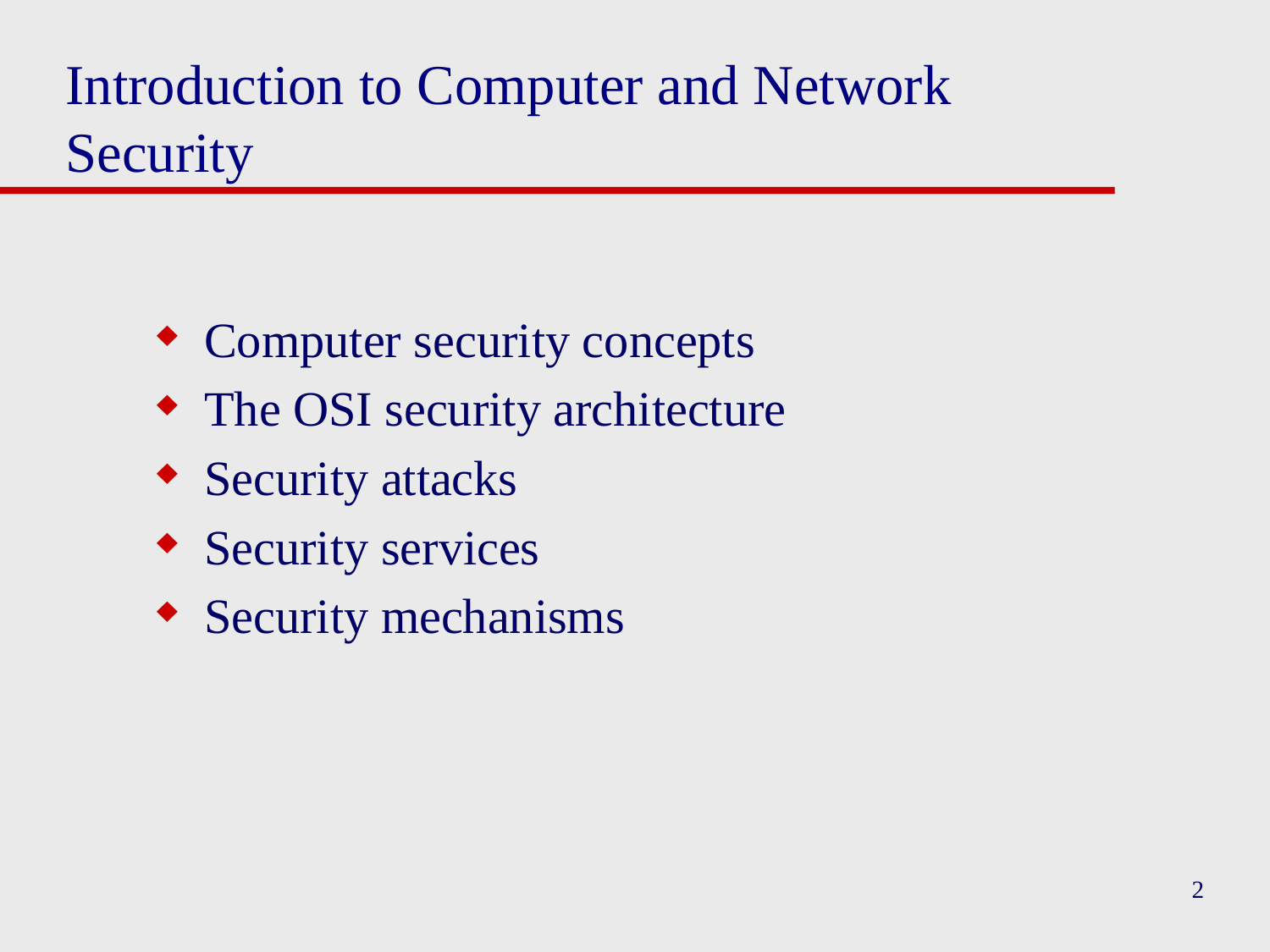

# Introduction to Computer and Network Security

Computer security concepts
The OSI security architecture
Security attacks
Security services
Security mechanisms

2